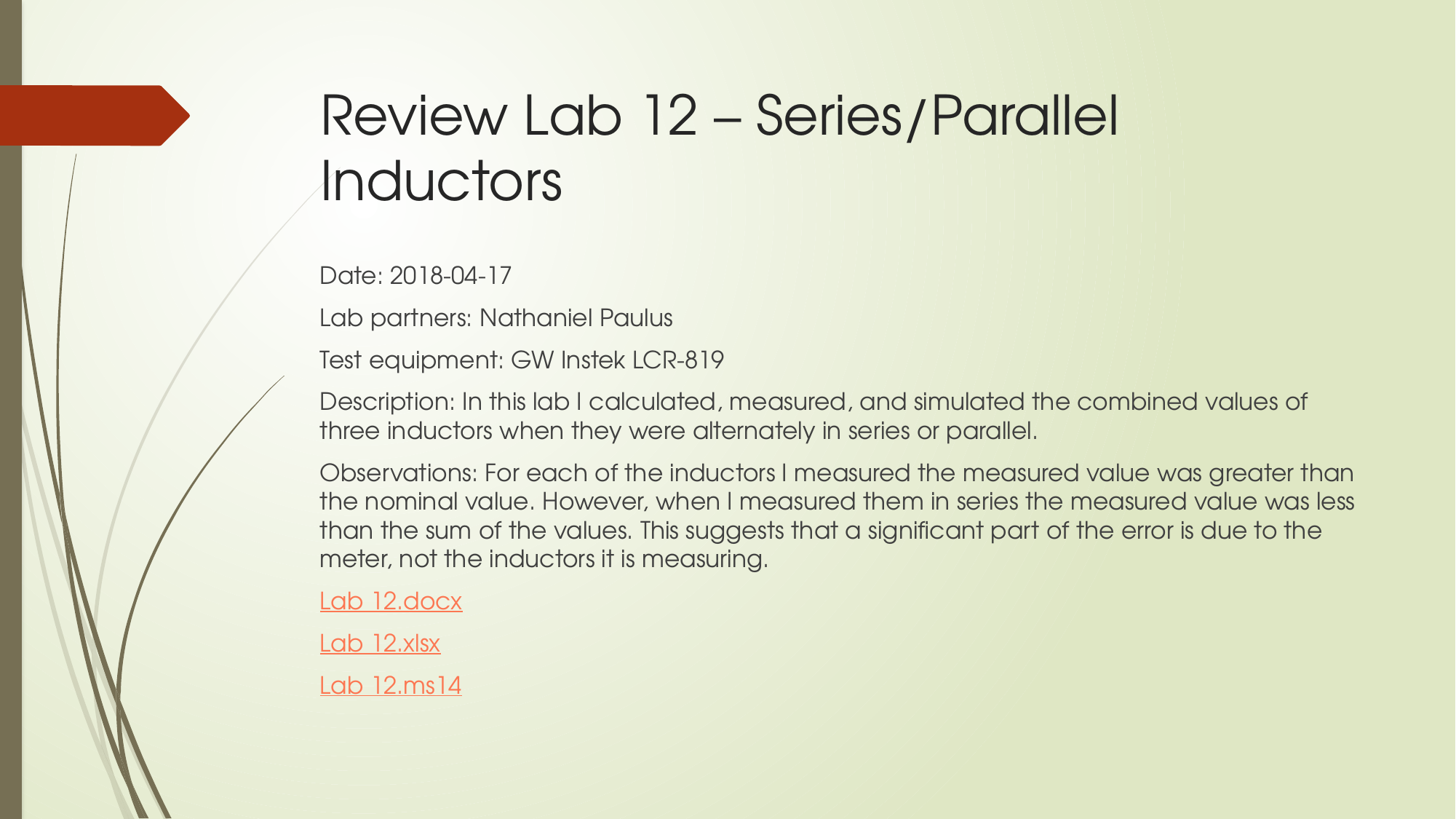

# Review Lab 12 – Series/Parallel Inductors
Date: 2018-04-17
Lab partners: Nathaniel Paulus
Test equipment: GW Instek LCR-819
Description: In this lab I calculated, measured, and simulated the combined values of three inductors when they were alternately in series or parallel.
Observations: For each of the inductors I measured the measured value was greater than the nominal value. However, when I measured them in series the measured value was less than the sum of the values. This suggests that a significant part of the error is due to the meter, not the inductors it is measuring.
Lab 12.docx
Lab 12.xlsx
Lab 12.ms14